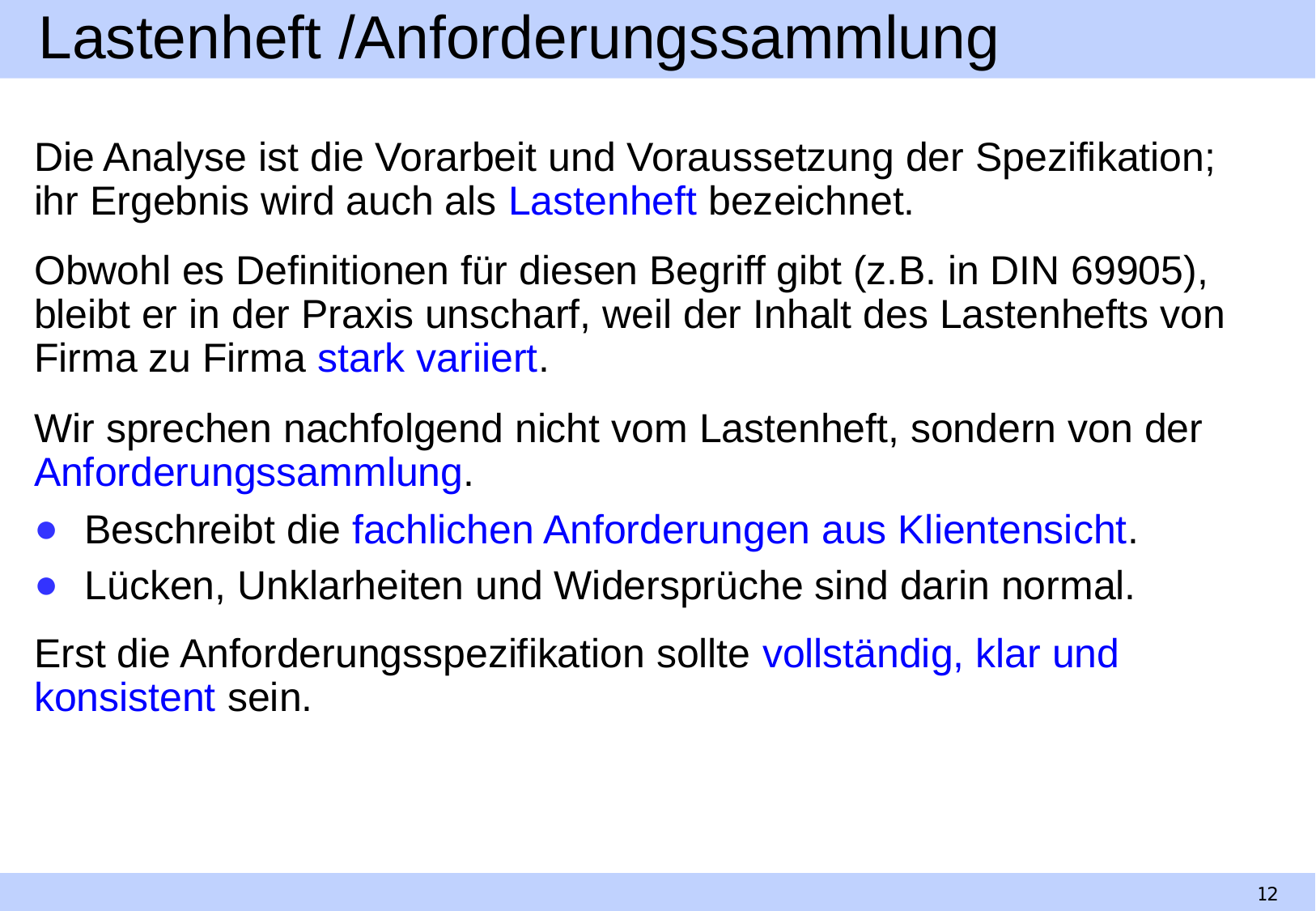

# Lastenheft /Anforderungssammlung
Die Analyse ist die Vorarbeit und Voraussetzung der Spezifikation; ihr Ergebnis wird auch als Lastenheft bezeichnet.
Obwohl es Definitionen für diesen Begriff gibt (z.B. in DIN 69905), bleibt er in der Praxis unscharf, weil der Inhalt des Lastenhefts von Firma zu Firma stark variiert.
Wir sprechen nachfolgend nicht vom Lastenheft, sondern von der Anforderungssammlung.
Beschreibt die fachlichen Anforderungen aus Klientensicht.
Lücken, Unklarheiten und Widersprüche sind darin normal.
Erst die Anforderungsspezifikation sollte vollständig, klar und konsistent sein.

12